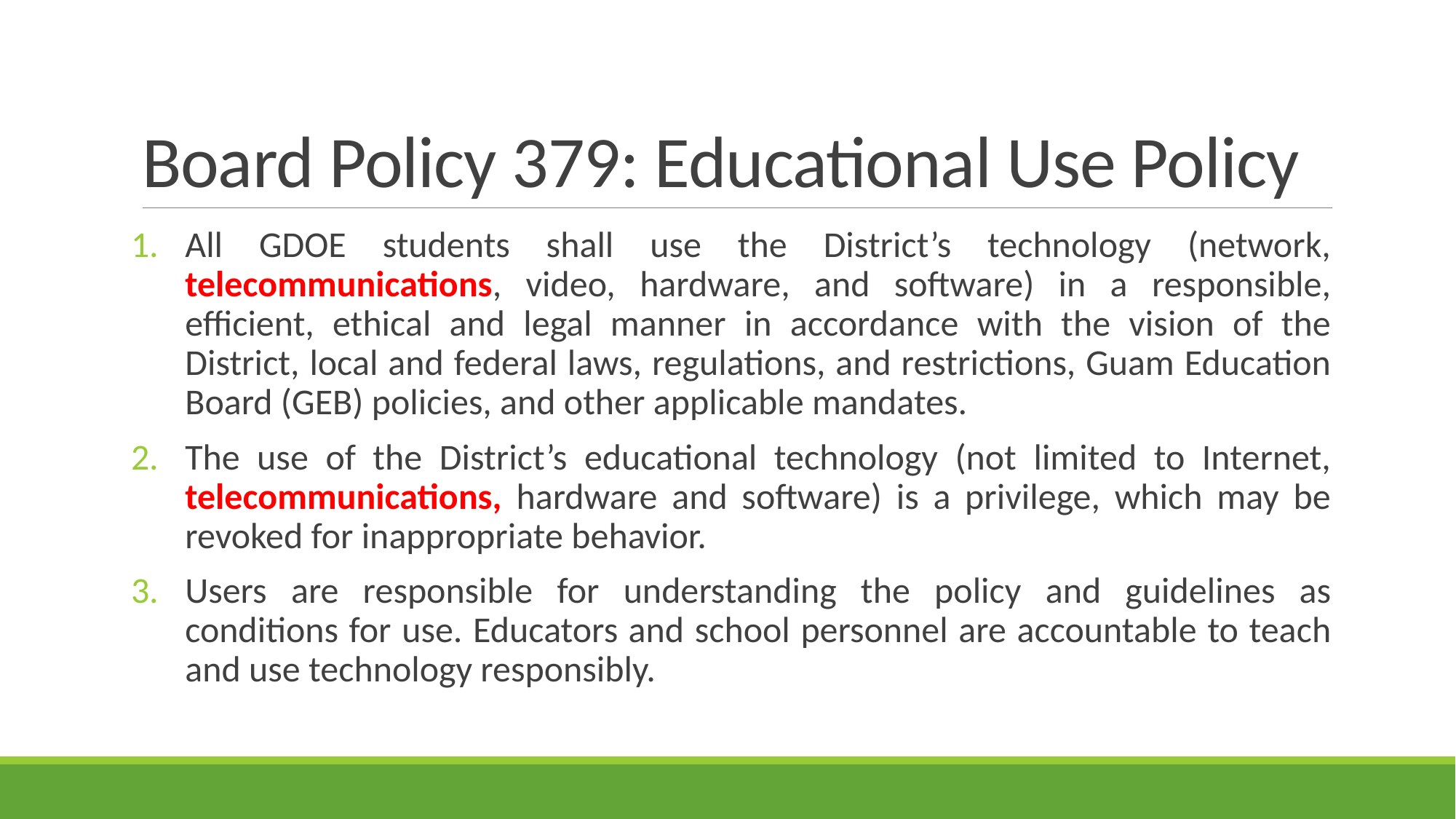

# Board Policy 379: Educational Use Policy
All GDOE students shall use the District’s technology (network, telecommunications, video, hardware, and software) in a responsible, efficient, ethical and legal manner in accordance with the vision of the District, local and federal laws, regulations, and restrictions, Guam Education Board (GEB) policies, and other applicable mandates.
The use of the District’s educational technology (not limited to Internet, telecommunications, hardware and software) is a privilege, which may be revoked for inappropriate behavior.
Users are responsible for understanding the policy and guidelines as conditions for use. Educators and school personnel are accountable to teach and use technology responsibly.